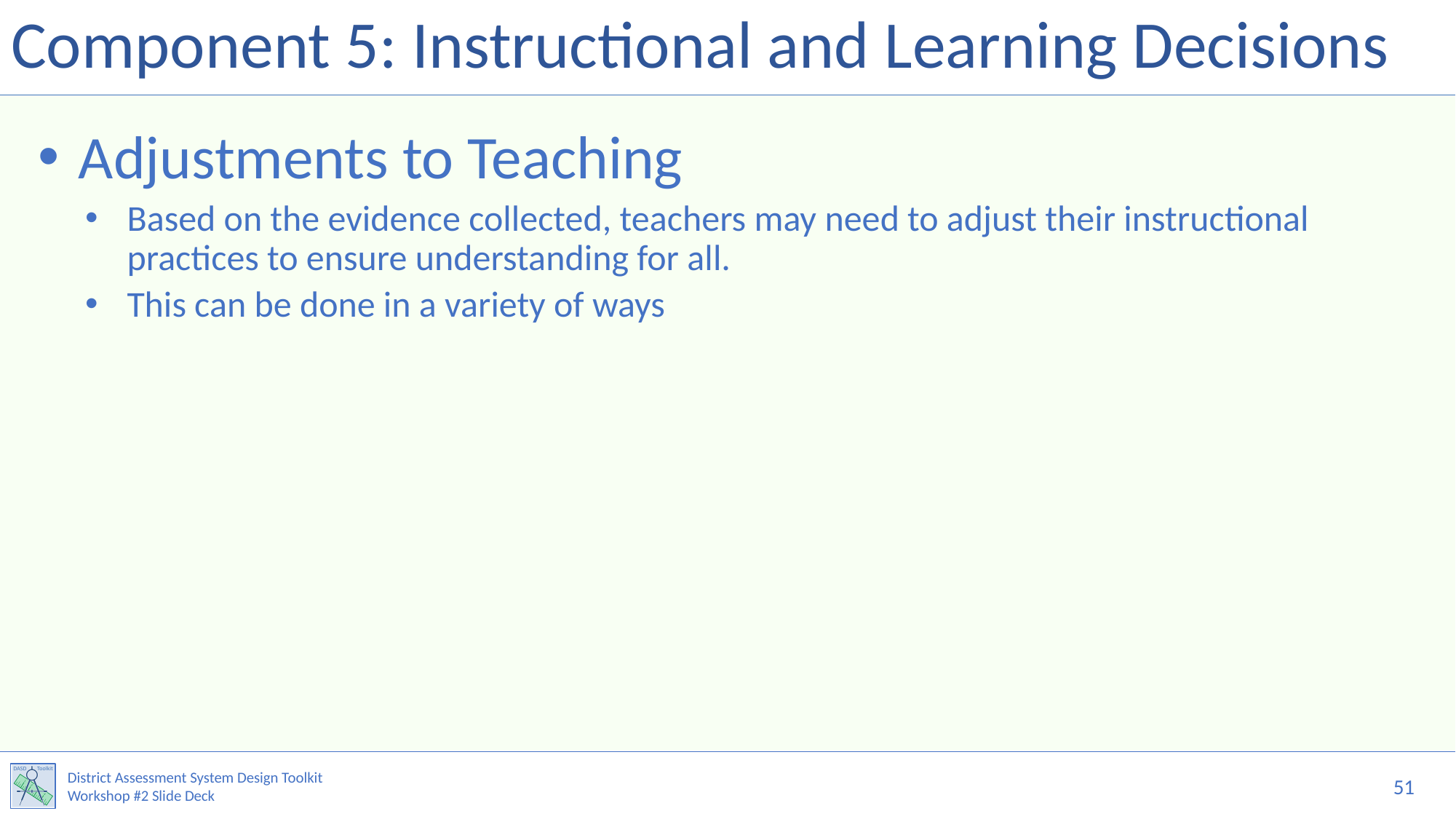

# Component 5: Instructional and Learning Decisions
Adjustments to Teaching
Based on the evidence collected, teachers may need to adjust their instructional practices to ensure understanding for all.
This can be done in a variety of ways